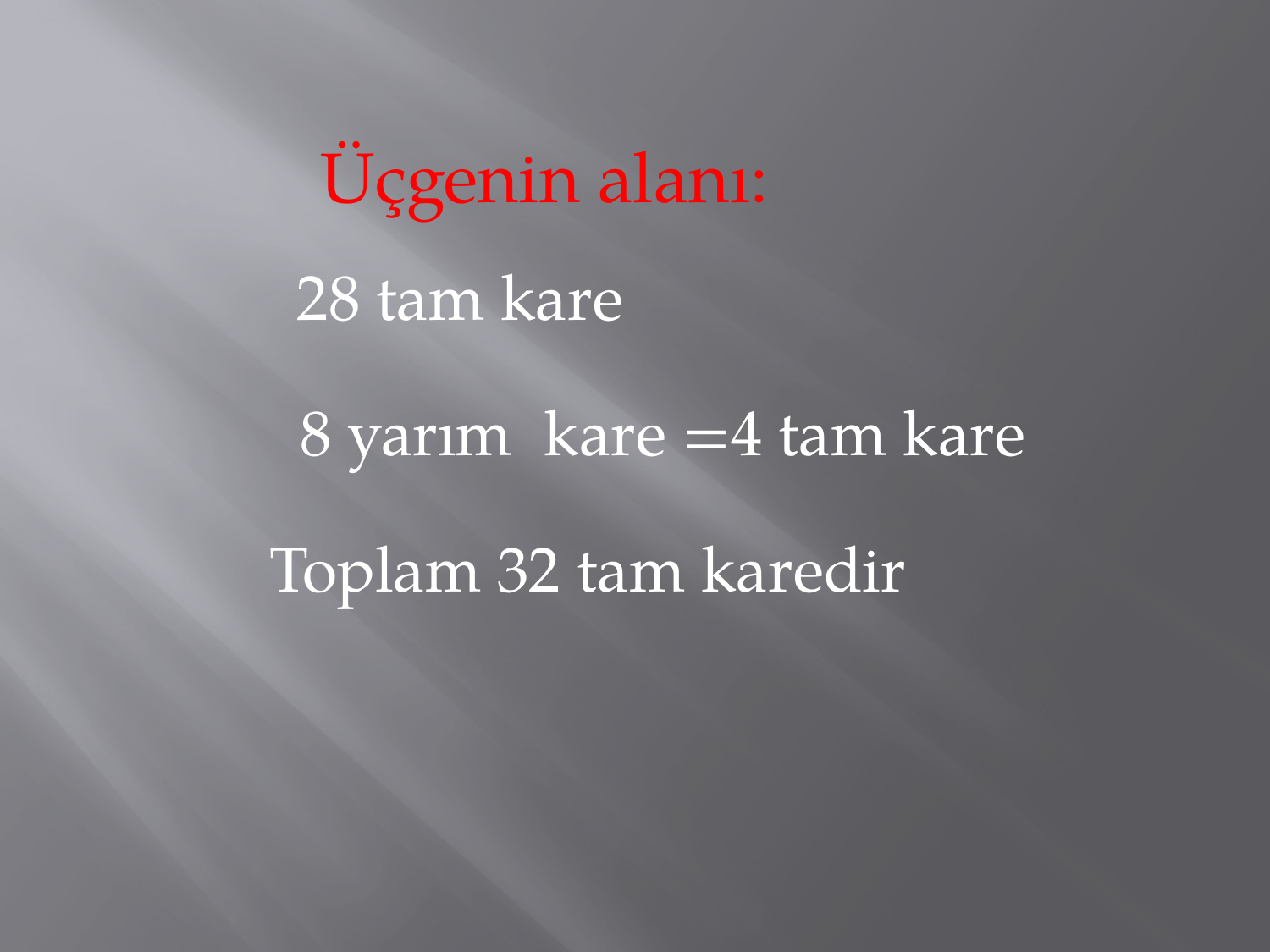

Üçgenin alanı:

 28 tam kare

 8 yarım  kare =4 tam kare

 Toplam 32 tam karedir